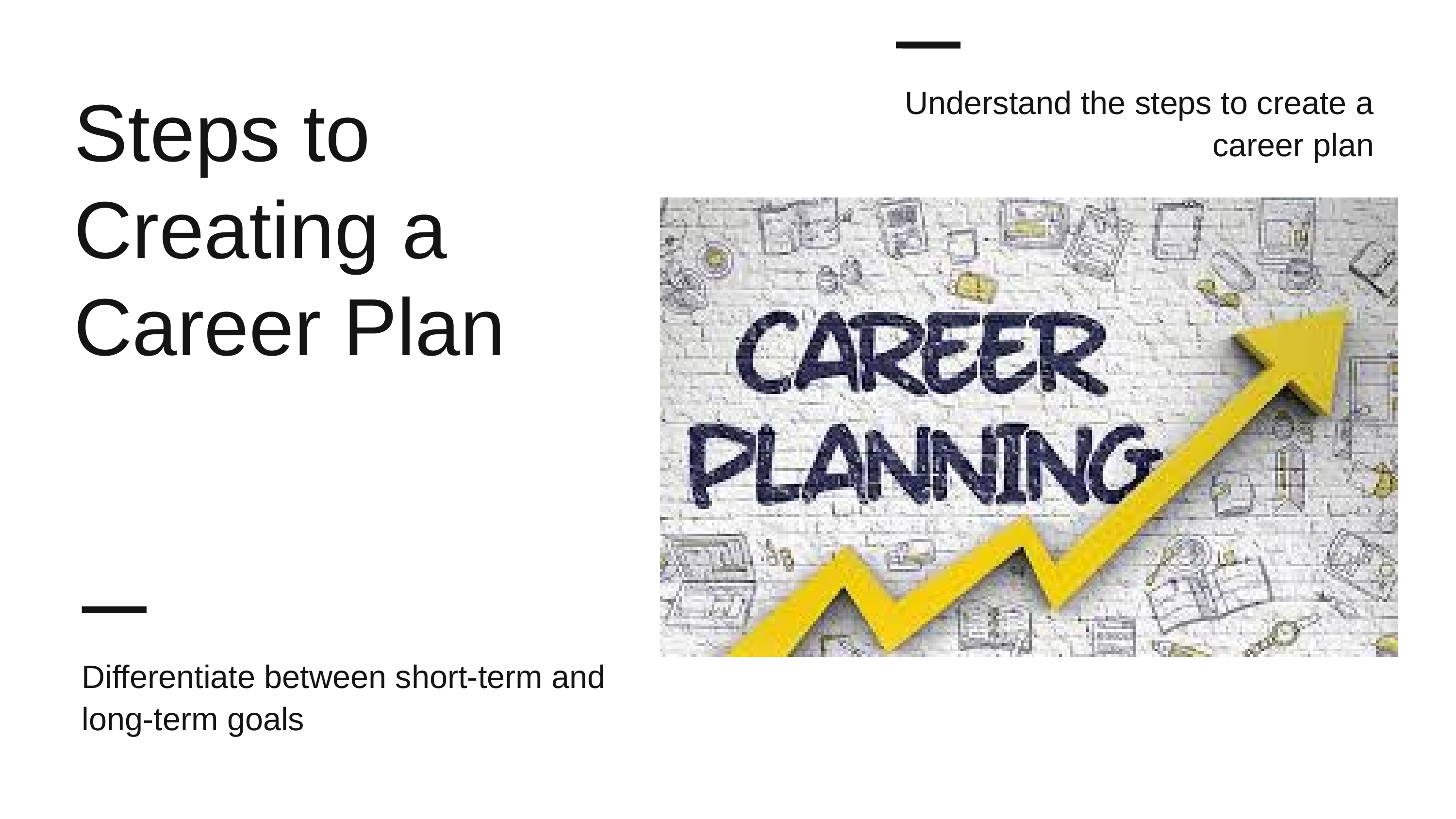

Understand the steps to create a career plan
Steps to Creating a Career Plan

Differentiate between short-term and long-term goals